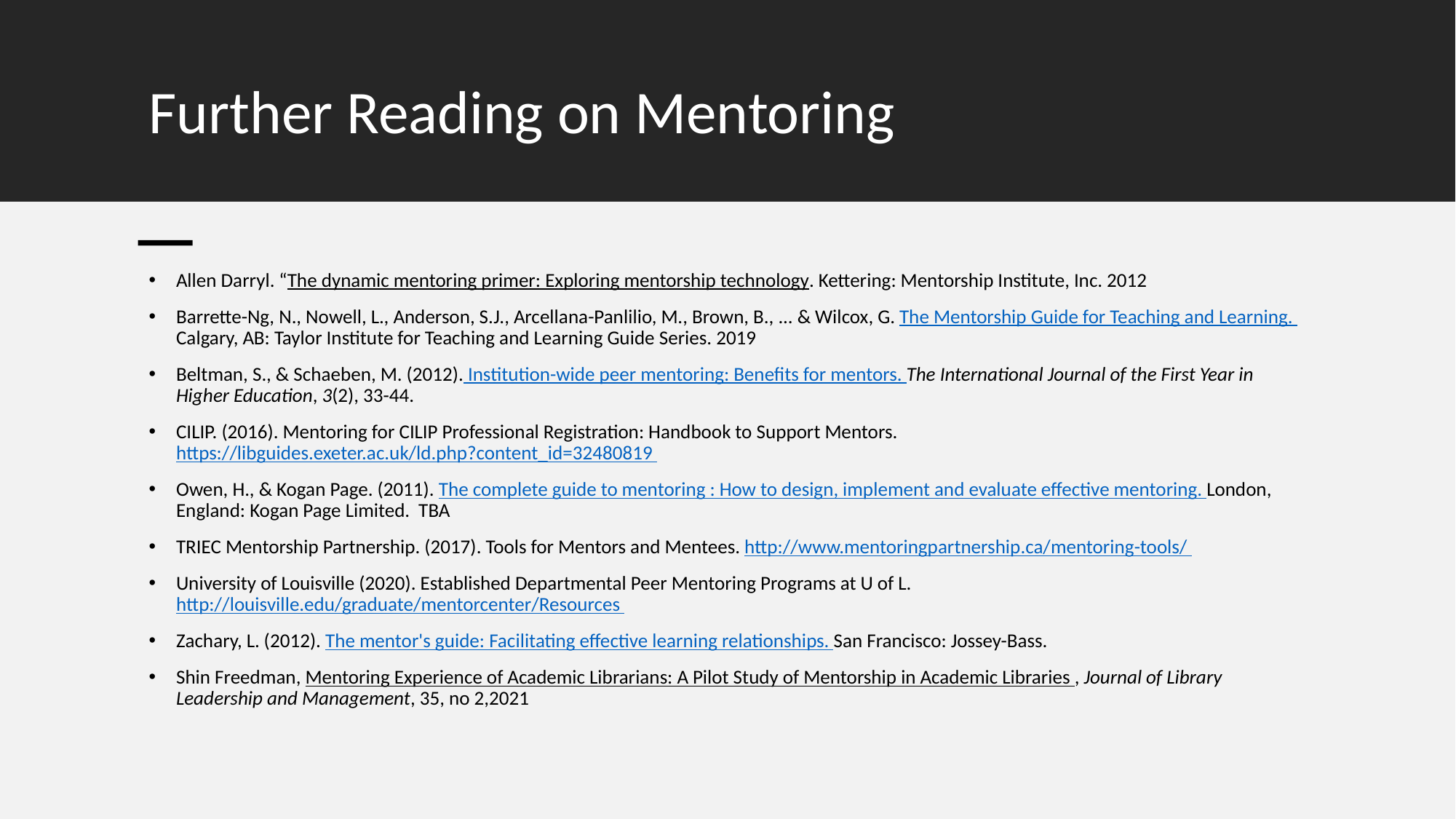

# Further Reading on Mentoring

Allen Darryl. “The dynamic mentoring primer: Exploring mentorship technology. Kettering: Mentorship Institute, Inc. 2012
Barrette-Ng, N., Nowell, L., Anderson, S.J., Arcellana-Panlilio, M., Brown, B., ... & Wilcox, G. The Mentorship Guide for Teaching and Learning. Calgary, AB: Taylor Institute for Teaching and Learning Guide Series. 2019
Beltman, S., & Schaeben, M. (2012). Institution-wide peer mentoring: Benefits for mentors. The International Journal of the First Year in Higher Education, 3(2), 33-44.​
CILIP. (2016). Mentoring for CILIP Professional Registration: Handbook to Support Mentors. https://libguides.exeter.ac.uk/ld.php?content_id=32480819
Owen, H., & Kogan Page. (2011). The complete guide to mentoring : How to design, implement and evaluate effective mentoring. London, England: Kogan Page Limited.  TBA
TRIEC Mentorship Partnership. (2017). Tools for Mentors and Mentees. http://www.mentoringpartnership.ca/mentoring-tools/
University of Louisville (2020). Established Departmental Peer Mentoring Programs at U of L.  http://louisville.edu/graduate/mentorcenter/Resources
Zachary, L. (2012). The mentor's guide: Facilitating effective learning relationships. San Francisco: Jossey-Bass.
Shin Freedman, Mentoring Experience of Academic Librarians: A Pilot Study of Mentorship in Academic Libraries , Journal of Library Leadership and Management, 35, no 2,2021
Shin Freedman  May 27, 2021